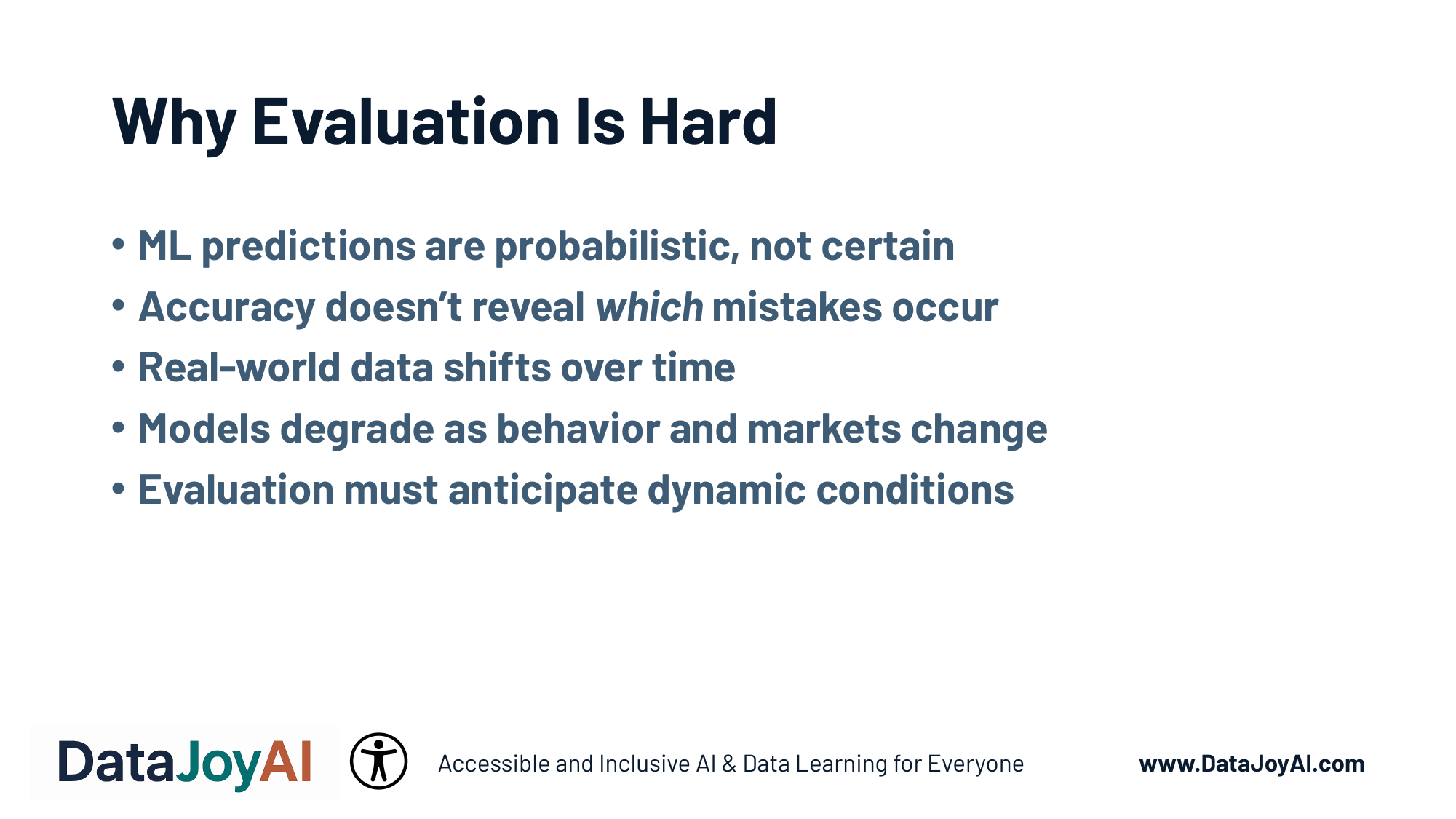

# Why Evaluation Is Hard
ML predictions are probabilistic, not certain
Accuracy doesn’t reveal which mistakes occur
Real-world data shifts over time
Models degrade as behavior and markets change
Evaluation must anticipate dynamic conditions